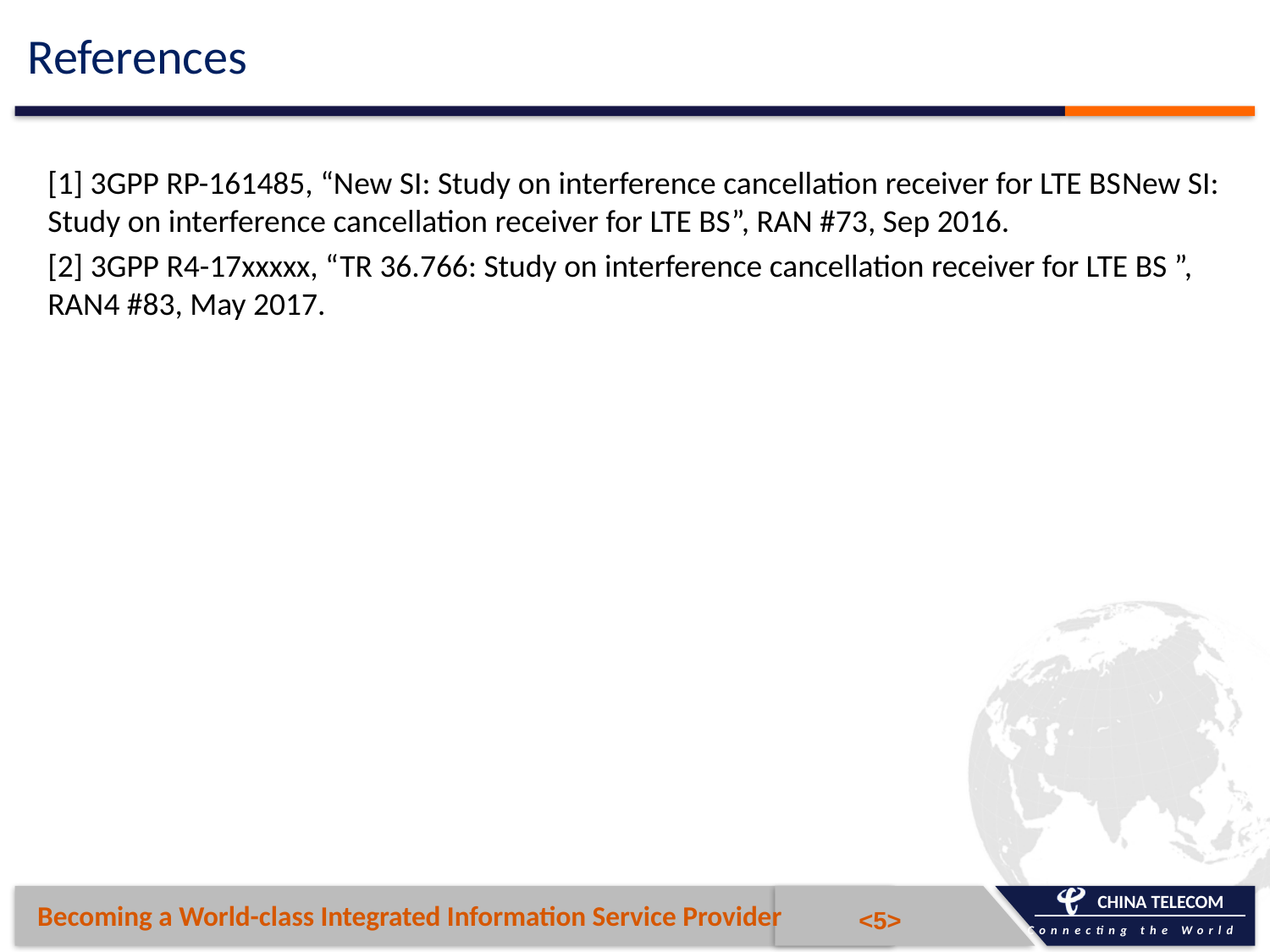

# References
[1] 3GPP RP-161485, “New SI: Study on interference cancellation receiver for LTE BSNew SI: Study on interference cancellation receiver for LTE BS”, RAN #73, Sep 2016.
[2] 3GPP R4-17xxxxx, “TR 36.766: Study on interference cancellation receiver for LTE BS ”, RAN4 #83, May 2017.